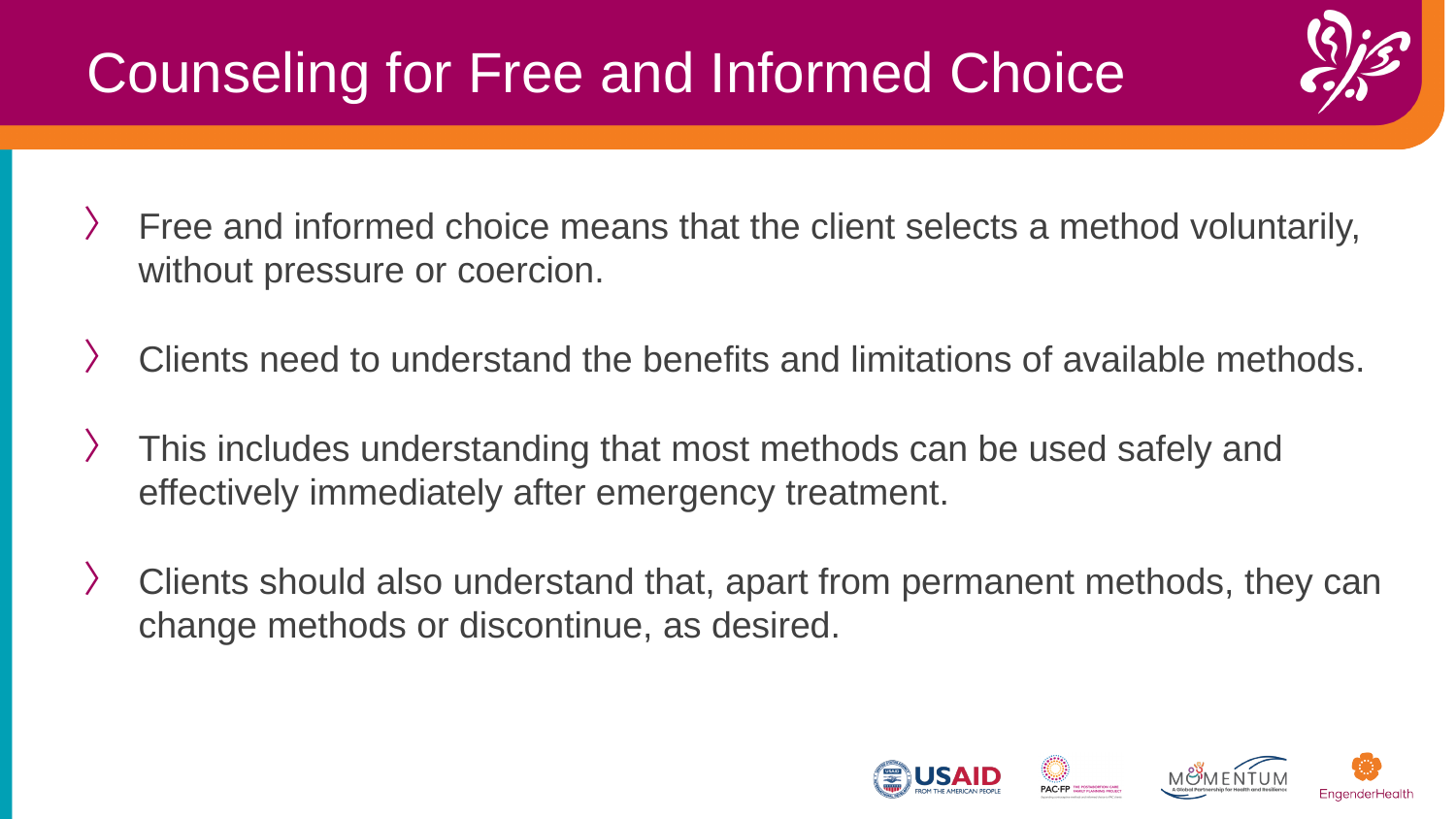

Counseling for Free and Informed Choice
Free and informed choice means that the client selects a method voluntarily, without pressure or coercion.​
Clients need to understand the benefits and limitations of available methods.
This includes understanding that most methods can be used safely and effectively immediately after emergency treatment.
Clients should also understand that, apart from permanent methods, they can change methods or discontinue, as desired.